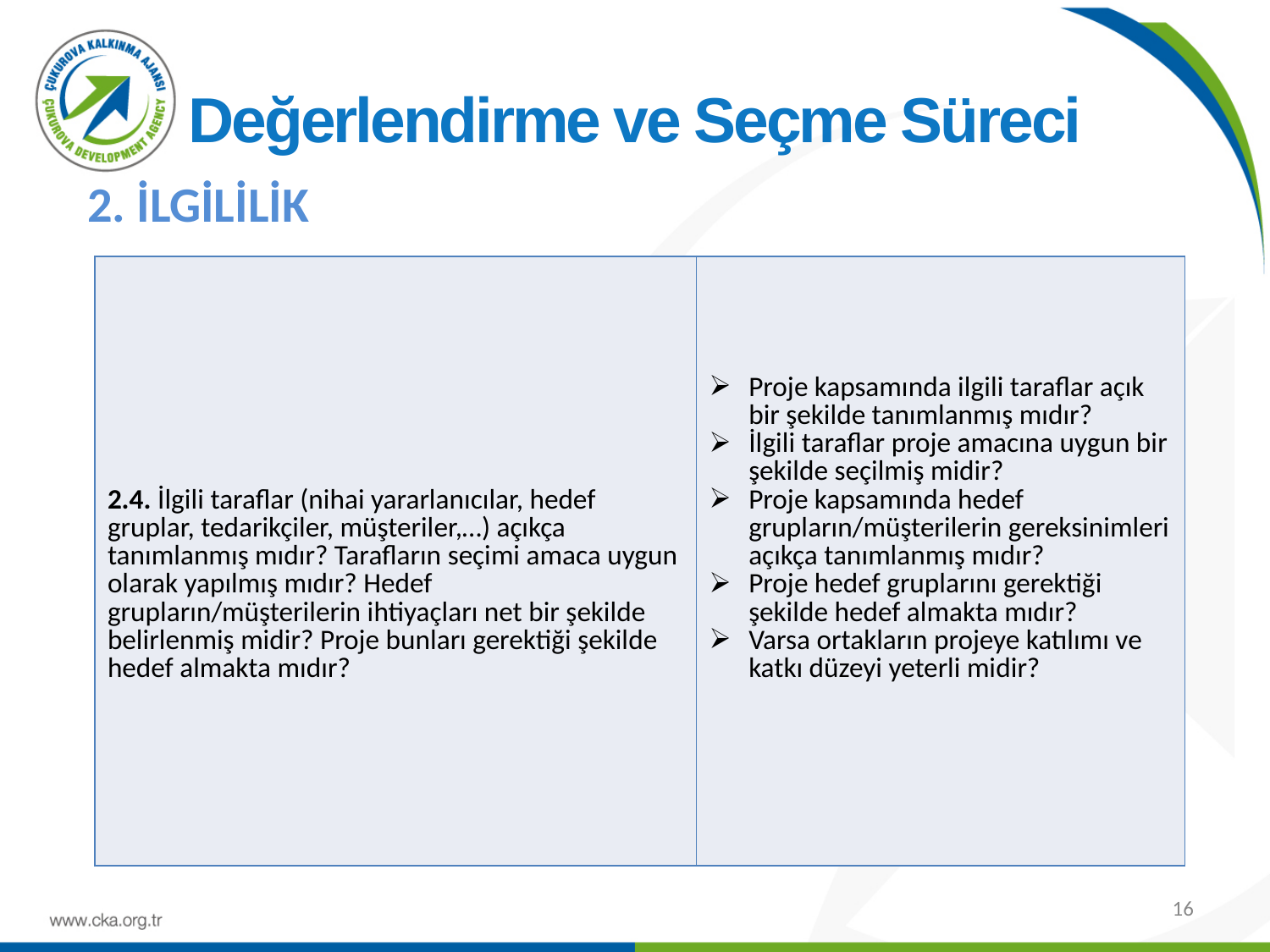

# Değerlendirme ve Seçme Süreci
2. İLGİLİLİK
| 2.4. İlgili taraflar (nihai yararlanıcılar, hedef gruplar, tedarikçiler, müşteriler,…) açıkça tanımlanmış mıdır? Tarafların seçimi amaca uygun olarak yapılmış mıdır? Hedef grupların/müşterilerin ihtiyaçları net bir şekilde belirlenmiş midir? Proje bunları gerektiği şekilde hedef almakta mıdır? | Proje kapsamında ilgili taraflar açık bir şekilde tanımlanmış mıdır? İlgili taraflar proje amacına uygun bir şekilde seçilmiş midir? Proje kapsamında hedef grupların/müşterilerin gereksinimleri açıkça tanımlanmış mıdır? Proje hedef gruplarını gerektiği şekilde hedef almakta mıdır? Varsa ortakların projeye katılımı ve katkı düzeyi yeterli midir? |
| --- | --- |
16